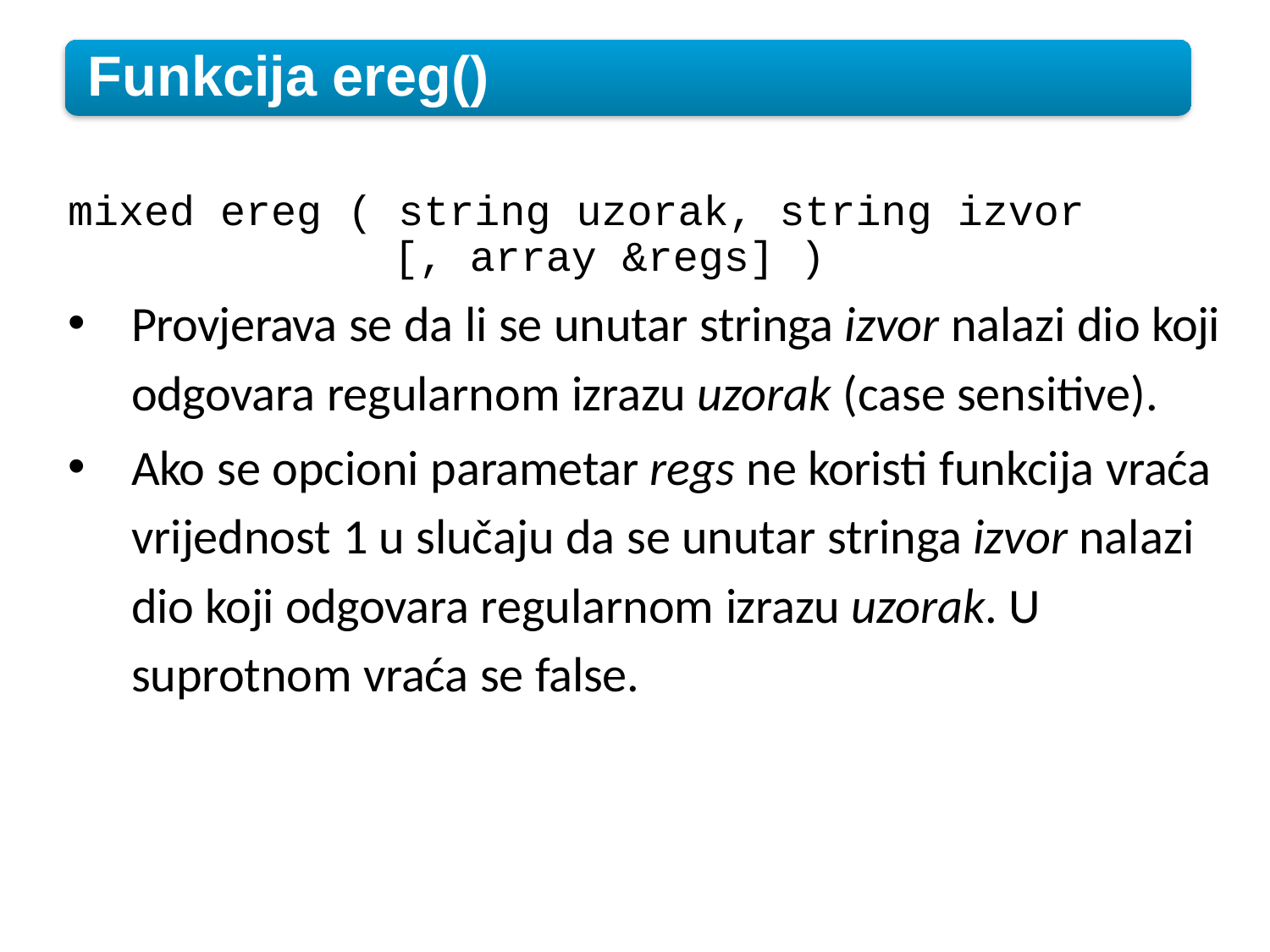

Funkcija ereg()
mixed ereg ( string uzorak, string izvor
[, array &regs] )
Provjerava se da li se unutar stringa izvor nalazi dio koji odgovara regularnom izrazu uzorak (case sensitive).
Ako se opcioni parametar regs ne koristi funkcija vraća vrijednost 1 u slučaju da se unutar stringa izvor nalazi dio koji odgovara regularnom izrazu uzorak. U suprotnom vraća se false.